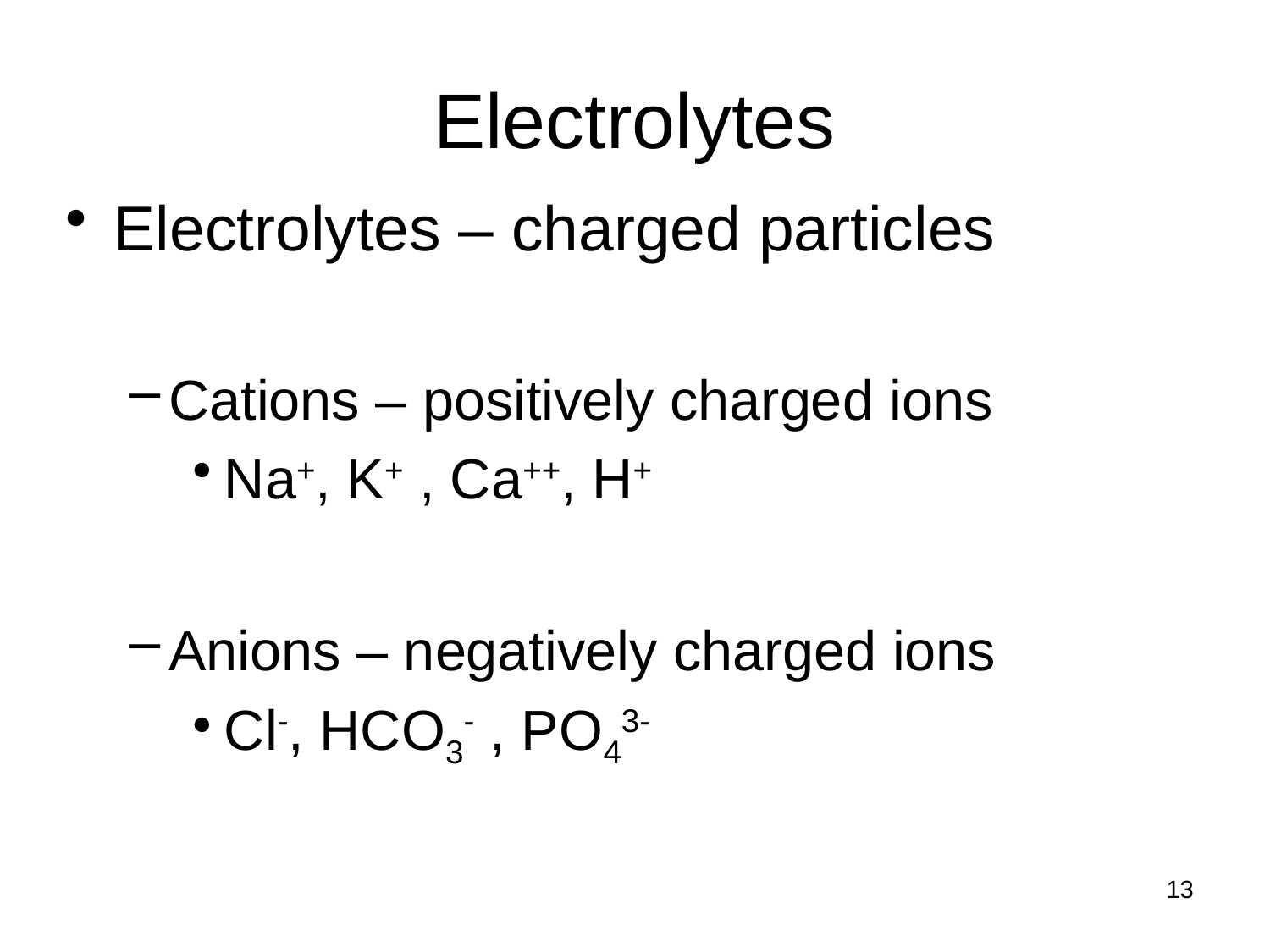

# Electrolytes
Electrolytes – charged particles

Cations – positively charged ions
Na+, K+ , Ca++, H+

Anions – negatively charged ions
Cl-, HCO3- , PO43-
13